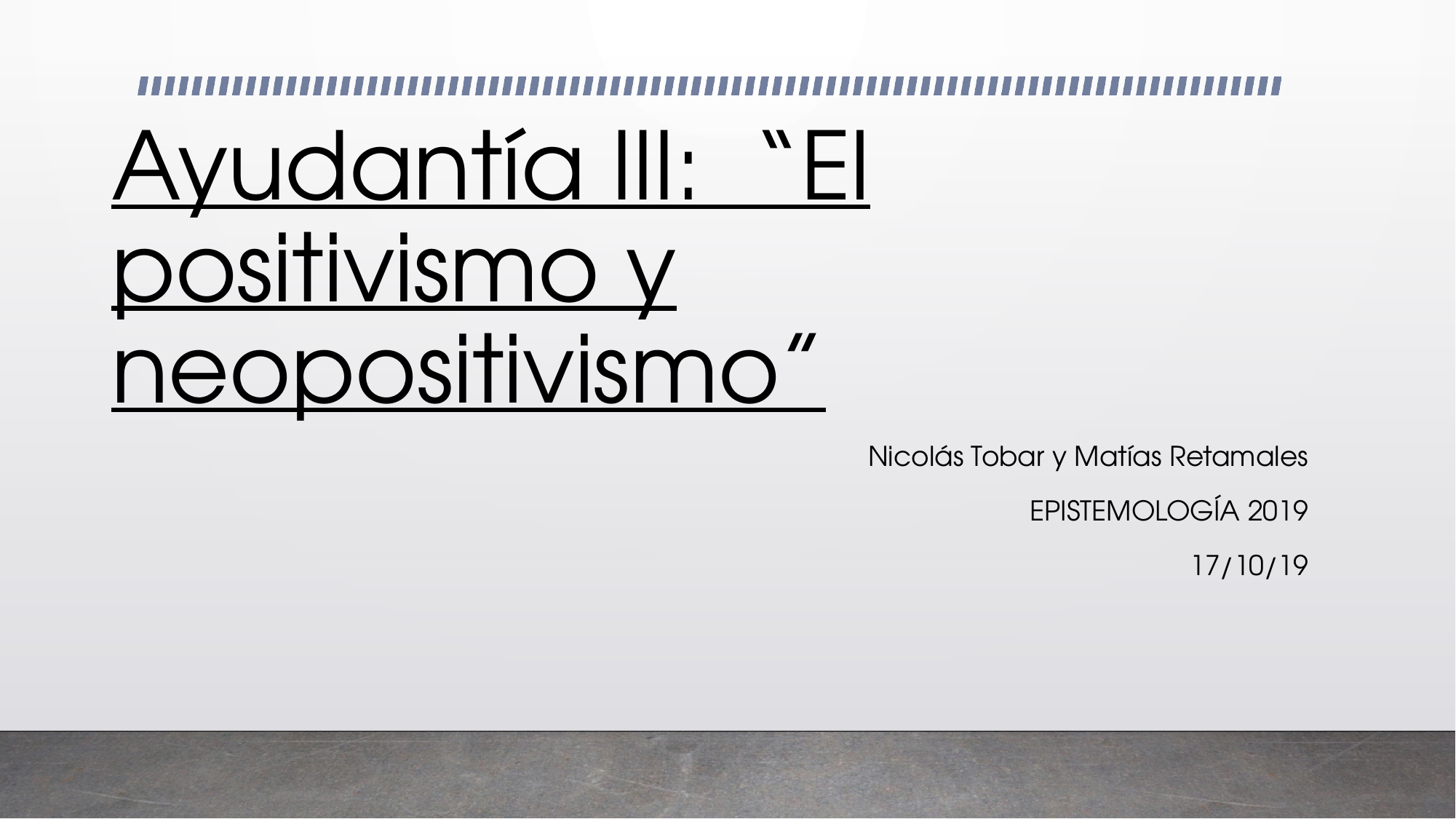

# Ayudantía III:  “El positivismo y neopositivismo”
Nicolás Tobar y Matías Retamales
EPISTEMOLOGÍA 2019
17/10/19